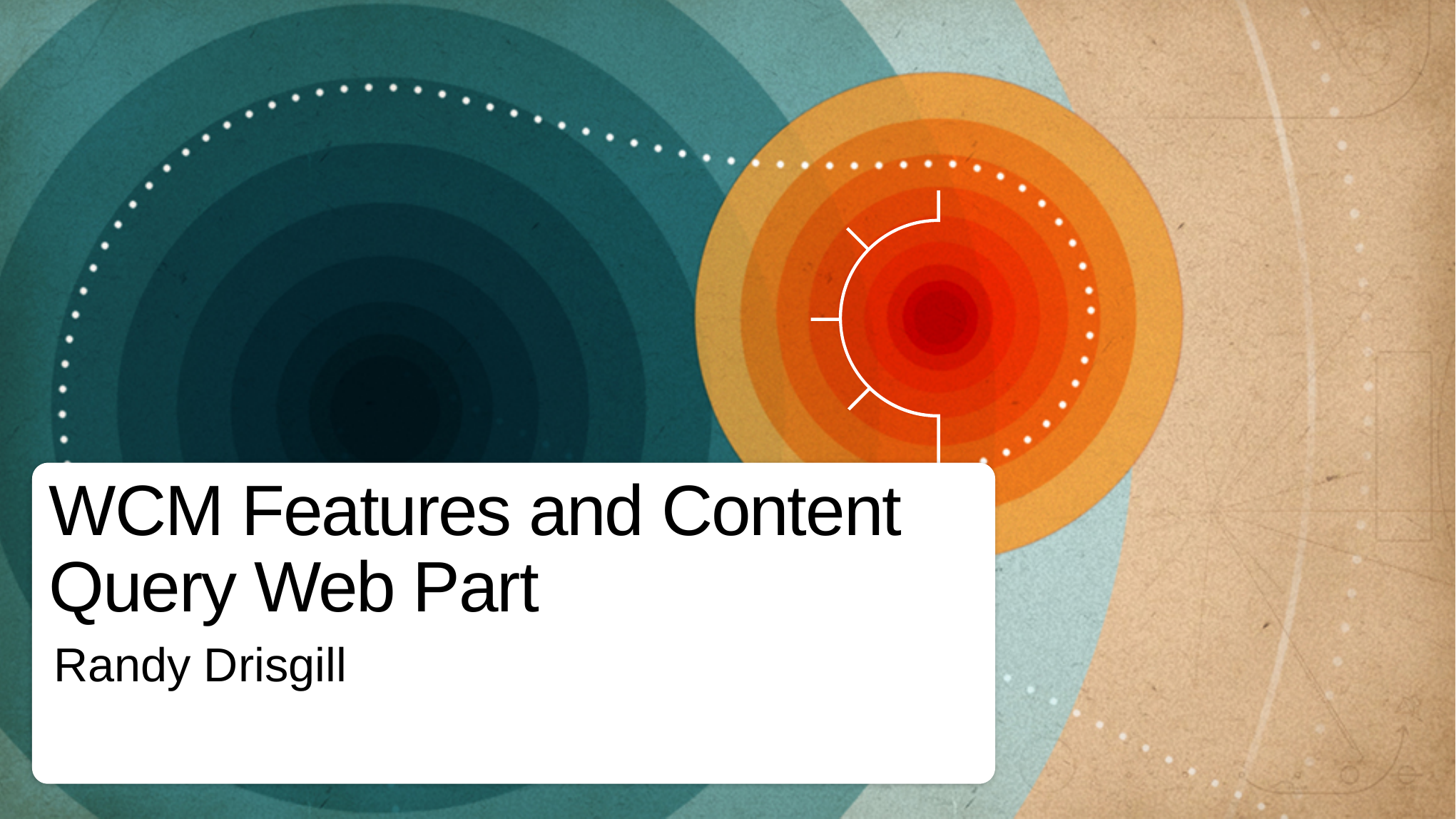

# WCM Features and Content Query Web Part
Randy Drisgill